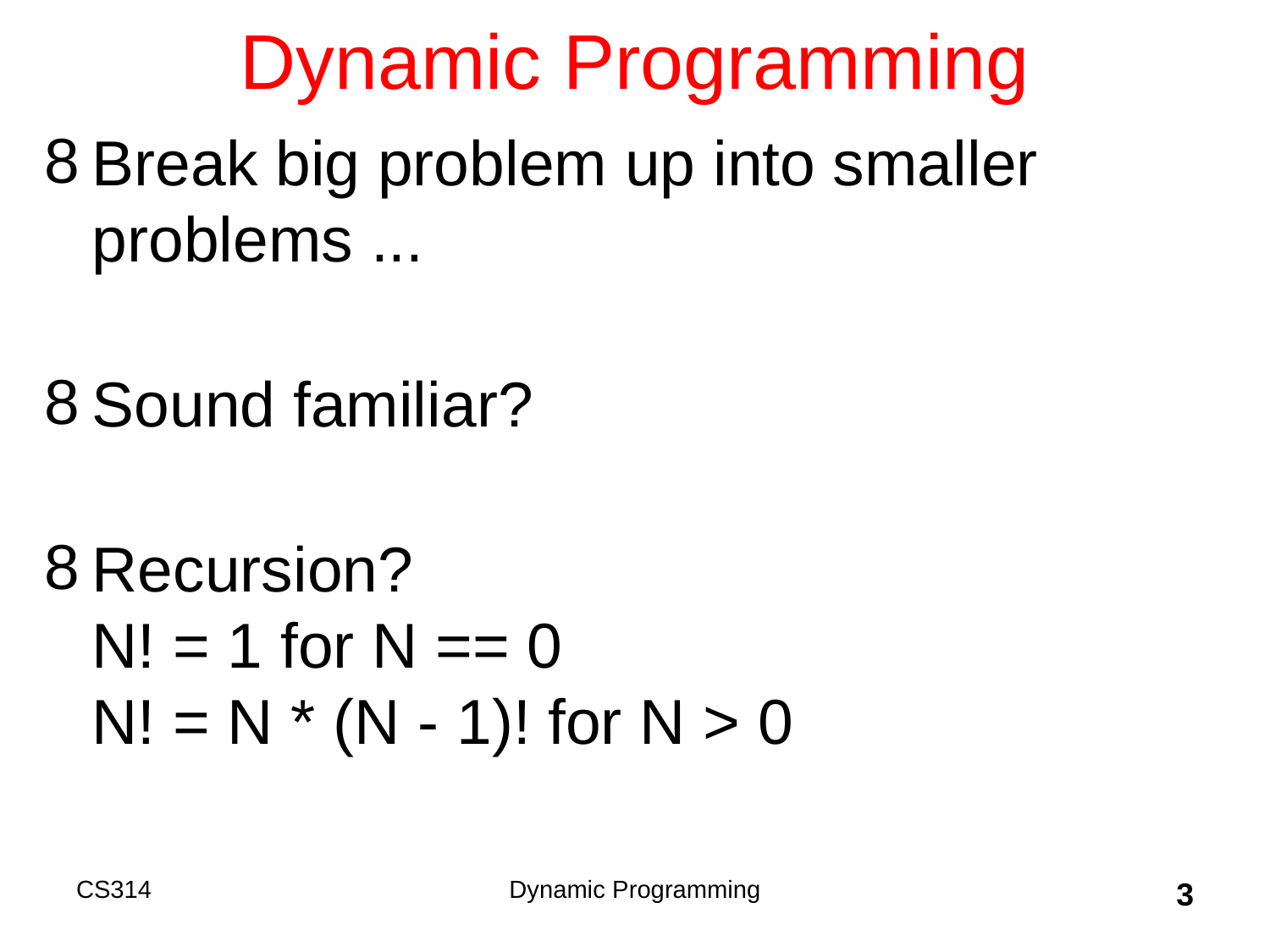

# Dynamic Programming
Break big problem up into smaller problems ...
Sound familiar?
Recursion?
N! = 1 for N == 0
N! = N * (N - 1)! for N > 0
CS314
Dynamic Programming
3